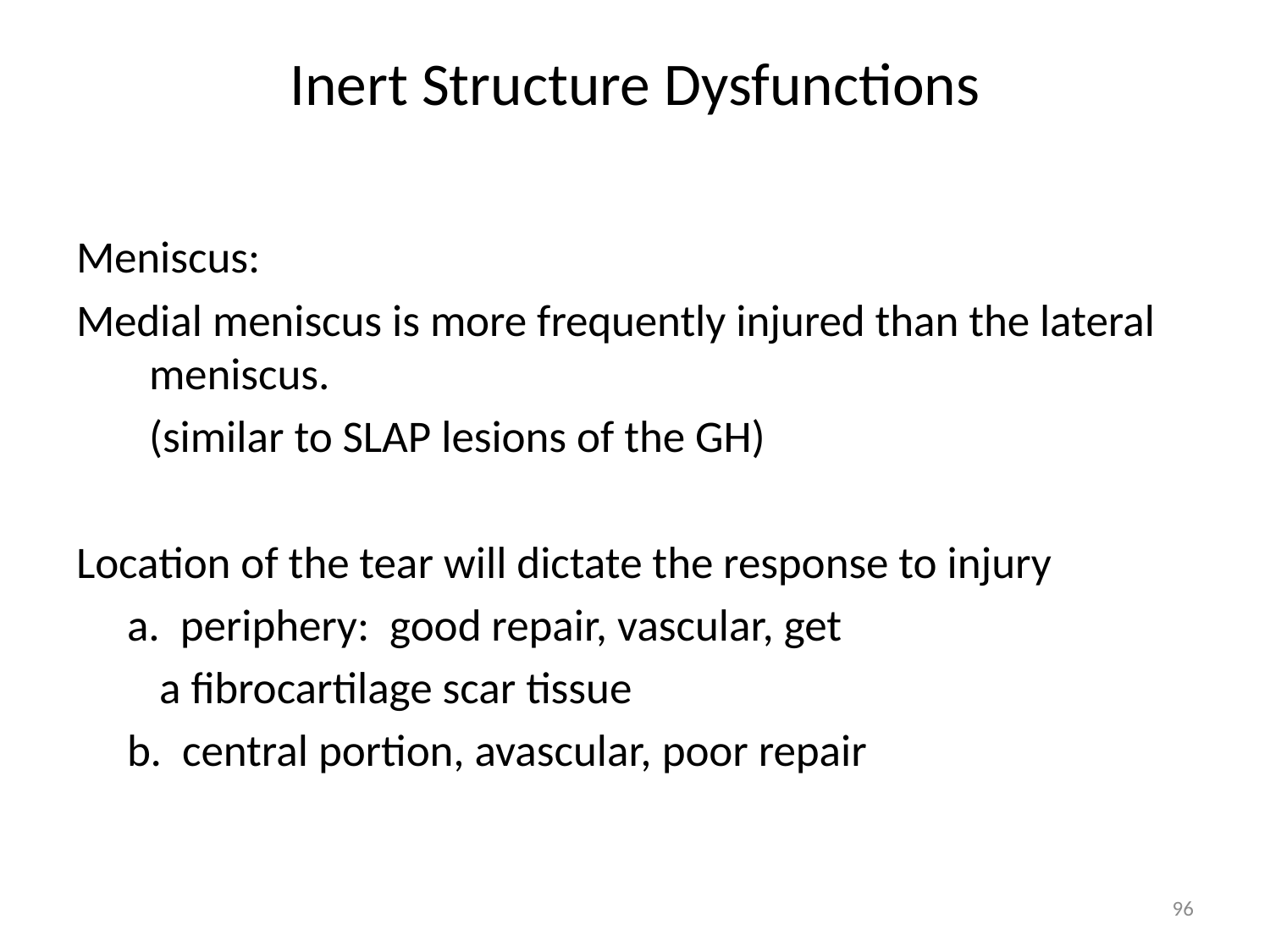

# Inert Structure Dysfunctions
Meniscus:
Medial meniscus is more frequently injured than the lateral meniscus.
	(similar to SLAP lesions of the GH)

Location of the tear will dictate the response to injury
     a.  periphery:  good repair, vascular, get
		 a fibrocartilage scar tissue
     b.  central portion, avascular, poor repair

96